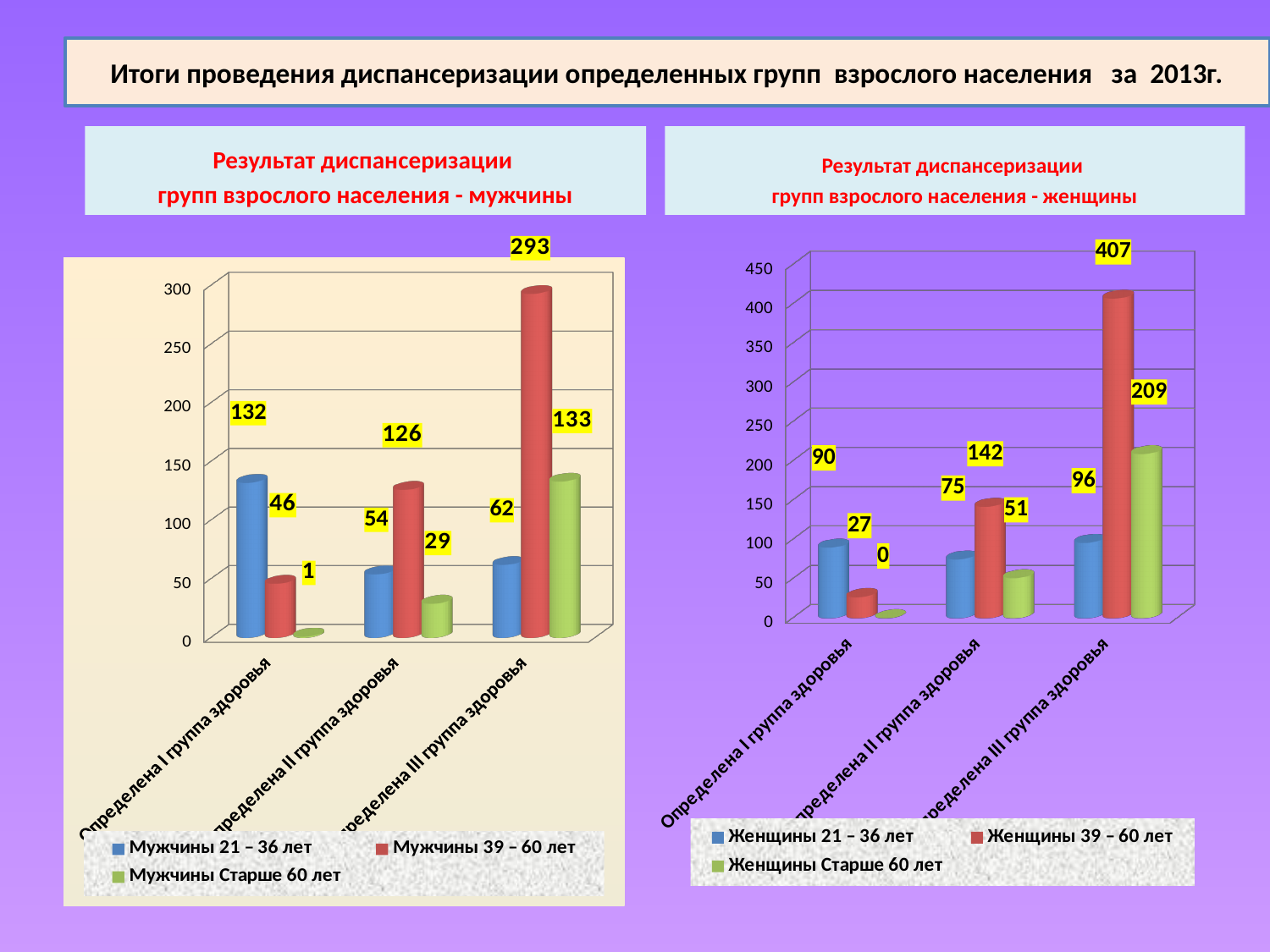

# Итоги проведения диспансеризации определенных групп  взрослого населения   за  2013г.
Результат диспансеризации
групп взрослого населения - мужчины

Результат диспансеризации
групп взрослого населения - женщины

[unsupported chart]

[unsupported chart]